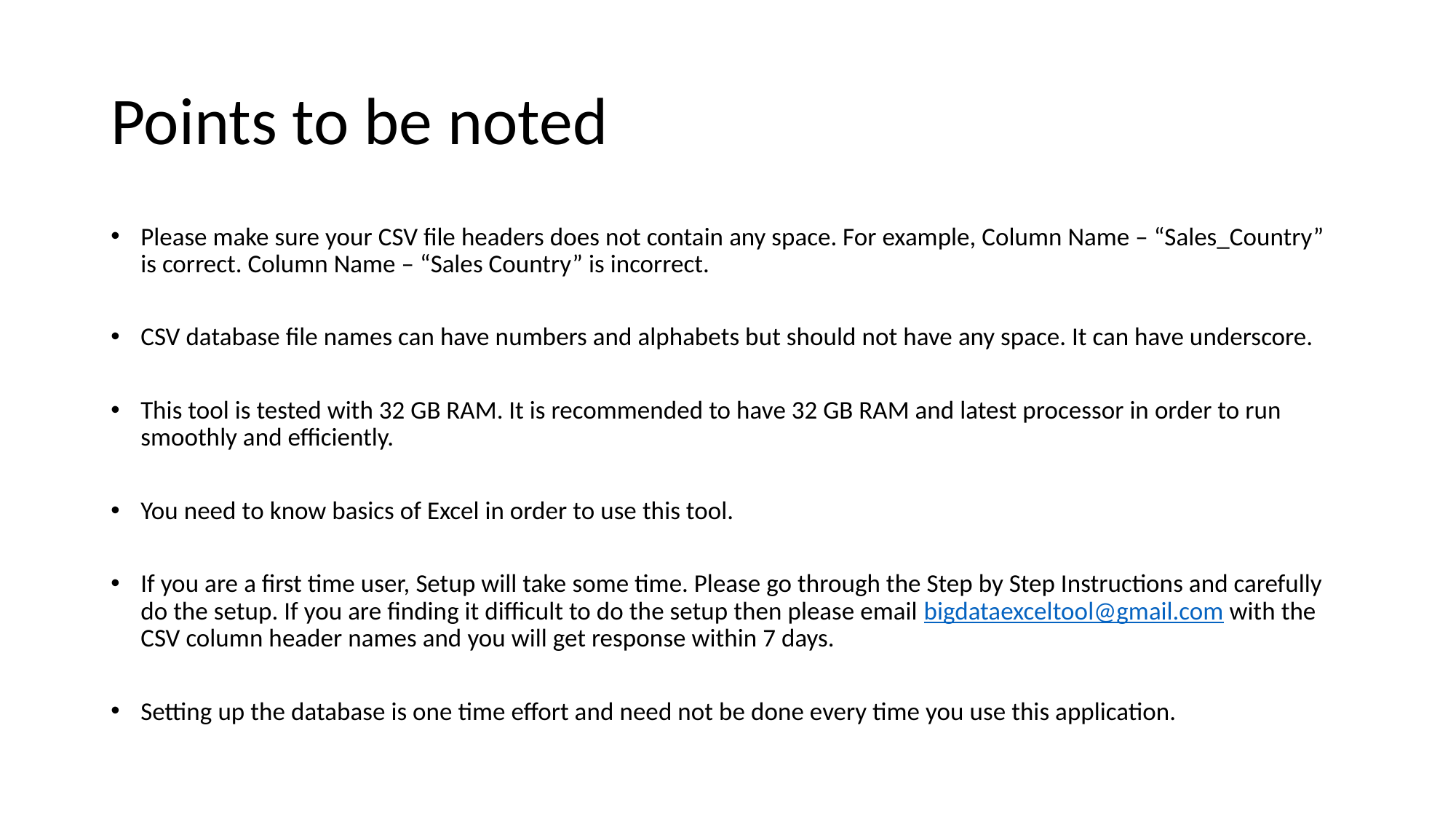

# Points to be noted
Please make sure your CSV file headers does not contain any space. For example, Column Name – “Sales_Country” is correct. Column Name – “Sales Country” is incorrect.

CSV database file names can have numbers and alphabets but should not have any space. It can have underscore.

This tool is tested with 32 GB RAM. It is recommended to have 32 GB RAM and latest processor in order to run smoothly and efficiently.

You need to know basics of Excel in order to use this tool.

If you are a first time user, Setup will take some time. Please go through the Step by Step Instructions and carefully do the setup. If you are finding it difficult to do the setup then please email bigdataexceltool@gmail.com with the CSV column header names and you will get response within 7 days.

Setting up the database is one time effort and need not be done every time you use this application.